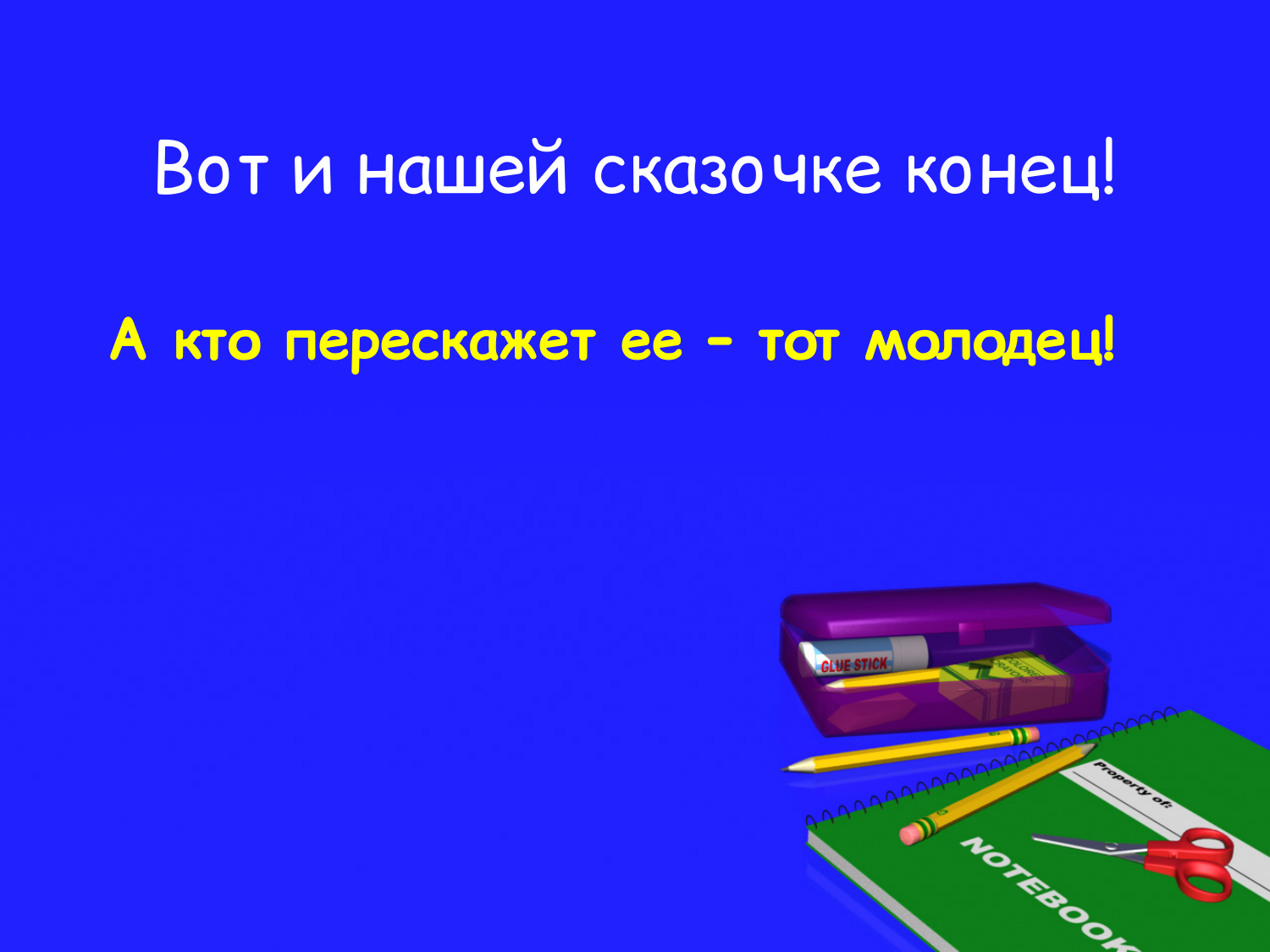

# Вот и нашей сказочке конец!
А кто перескажет ее – тот молодец!